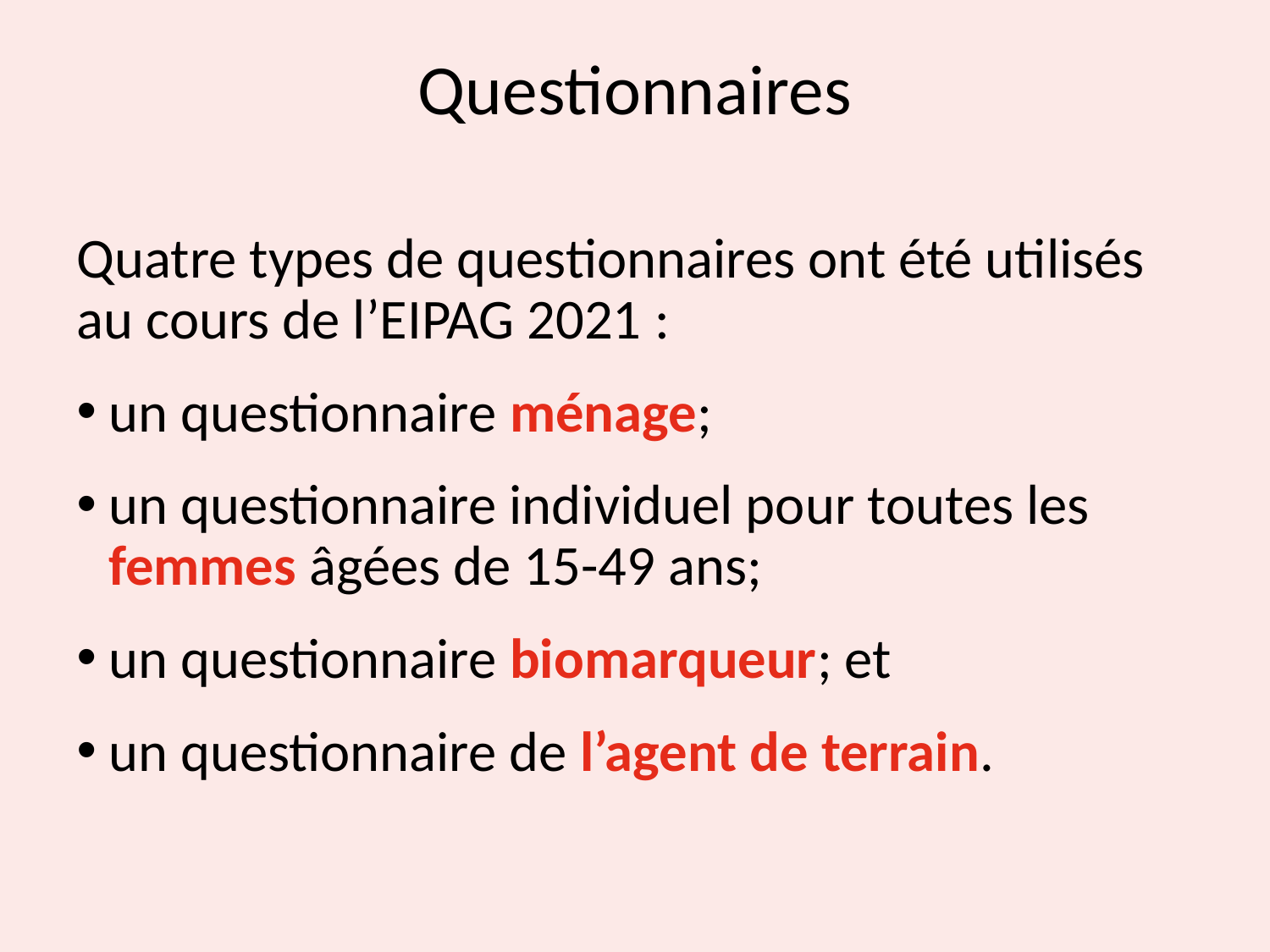

# Questionnaires
Quatre types de questionnaires ont été utilisés au cours de l’EIPAG 2021 :
un questionnaire ménage;
un questionnaire individuel pour toutes les femmes âgées de 15-49 ans;
un questionnaire biomarqueur; et
un questionnaire de l’agent de terrain.